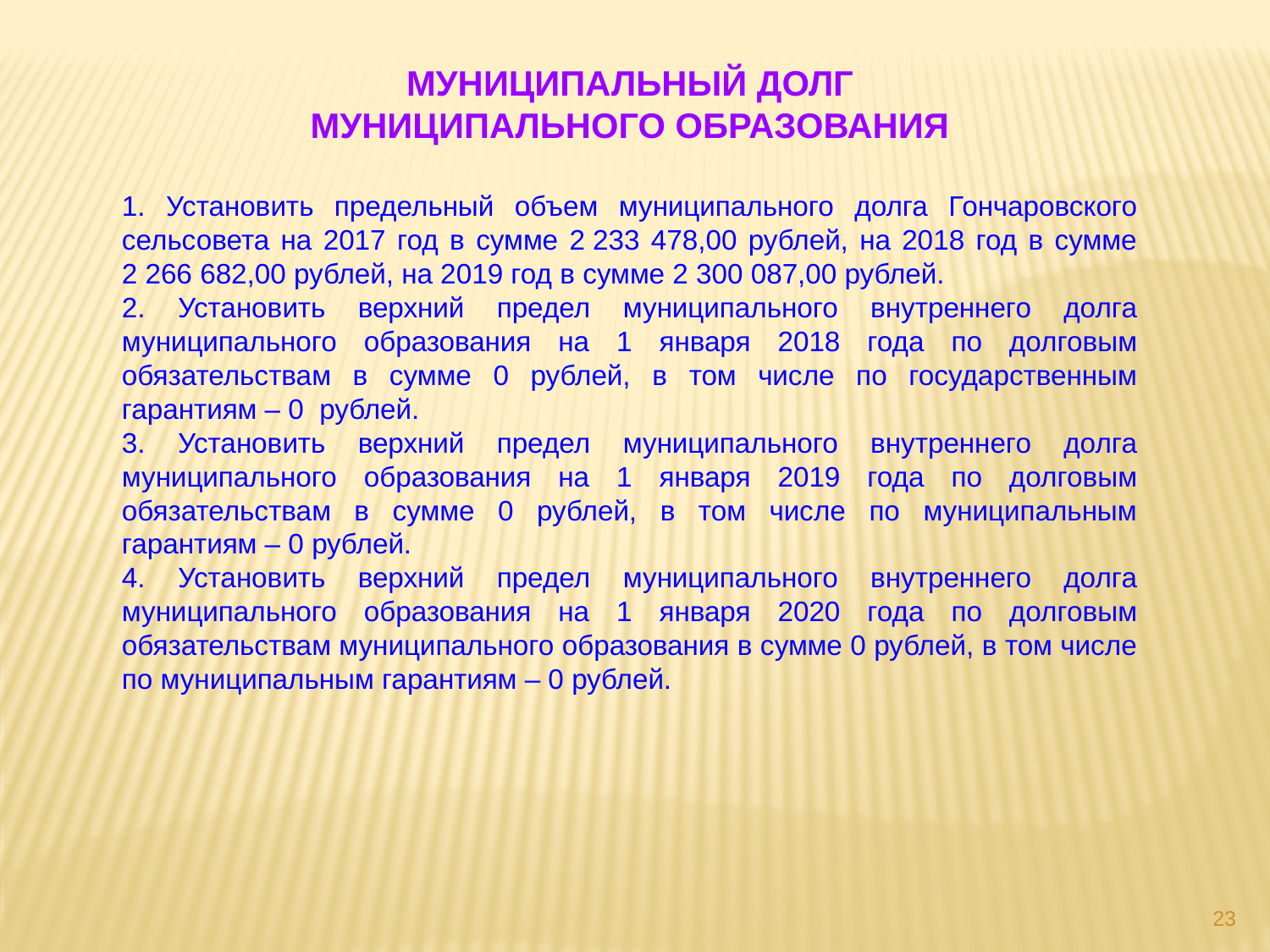

МУНИЦИПАЛЬНЫЙ ДОЛГ
МУНИЦИПАЛЬНОГО ОБРАЗОВАНИЯ

1. Установить предельный объем муниципального долга Гончаровского сельсовета на 2017 год в сумме 2 233 478,00 рублей, на 2018 год в сумме 2 266 682,00 рублей, на 2019 год в сумме 2 300 087,00 рублей.
2. Установить верхний предел муниципального внутреннего долга муниципального образования на 1 января 2018 года по долговым обязательствам в сумме 0 рублей, в том числе по государственным гарантиям – 0  рублей.
3. Установить верхний предел муниципального внутреннего долга муниципального образования на 1 января 2019 года по долговым обязательствам в сумме 0 рублей, в том числе по муниципальным гарантиям – 0 рублей.
4. Установить верхний предел муниципального внутреннего долга муниципального образования на 1 января 2020 года по долговым обязательствам муниципального образования в сумме 0 рублей, в том числе по муниципальным гарантиям – 0 рублей.

23